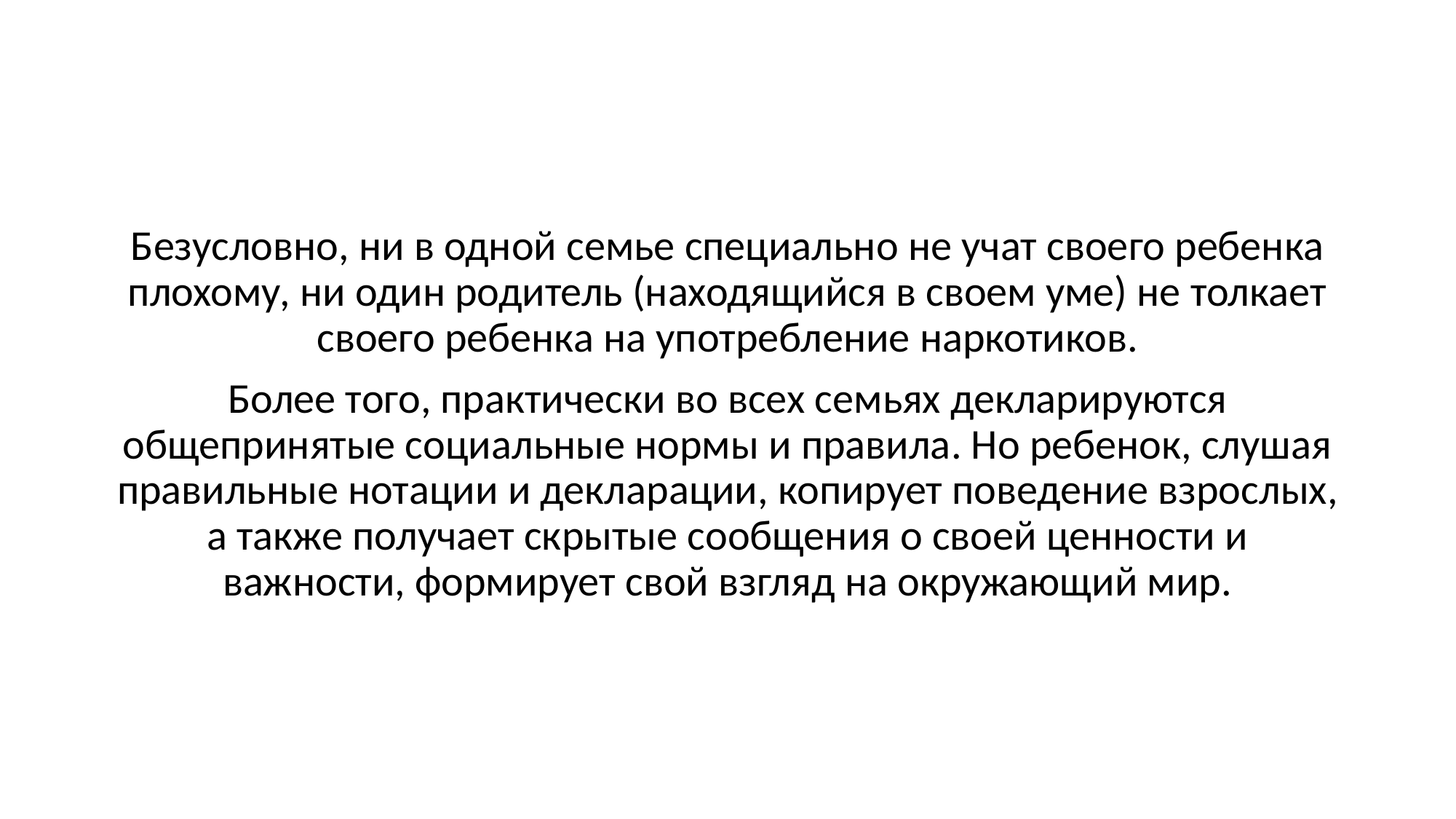

#
Безусловно, ни в одной семье специально не учат своего ребенка плохому, ни один родитель (находящийся в своем уме) не толкает своего ребенка на употребление наркотиков.
Более того, практически во всех семьях декларируются общепринятые социальные нормы и правила. Но ребенок, слушая правильные нотации и декларации, копирует поведение взрослых, а также получает скрытые сообщения о своей ценности и важности, формирует свой взгляд на окружающий мир.